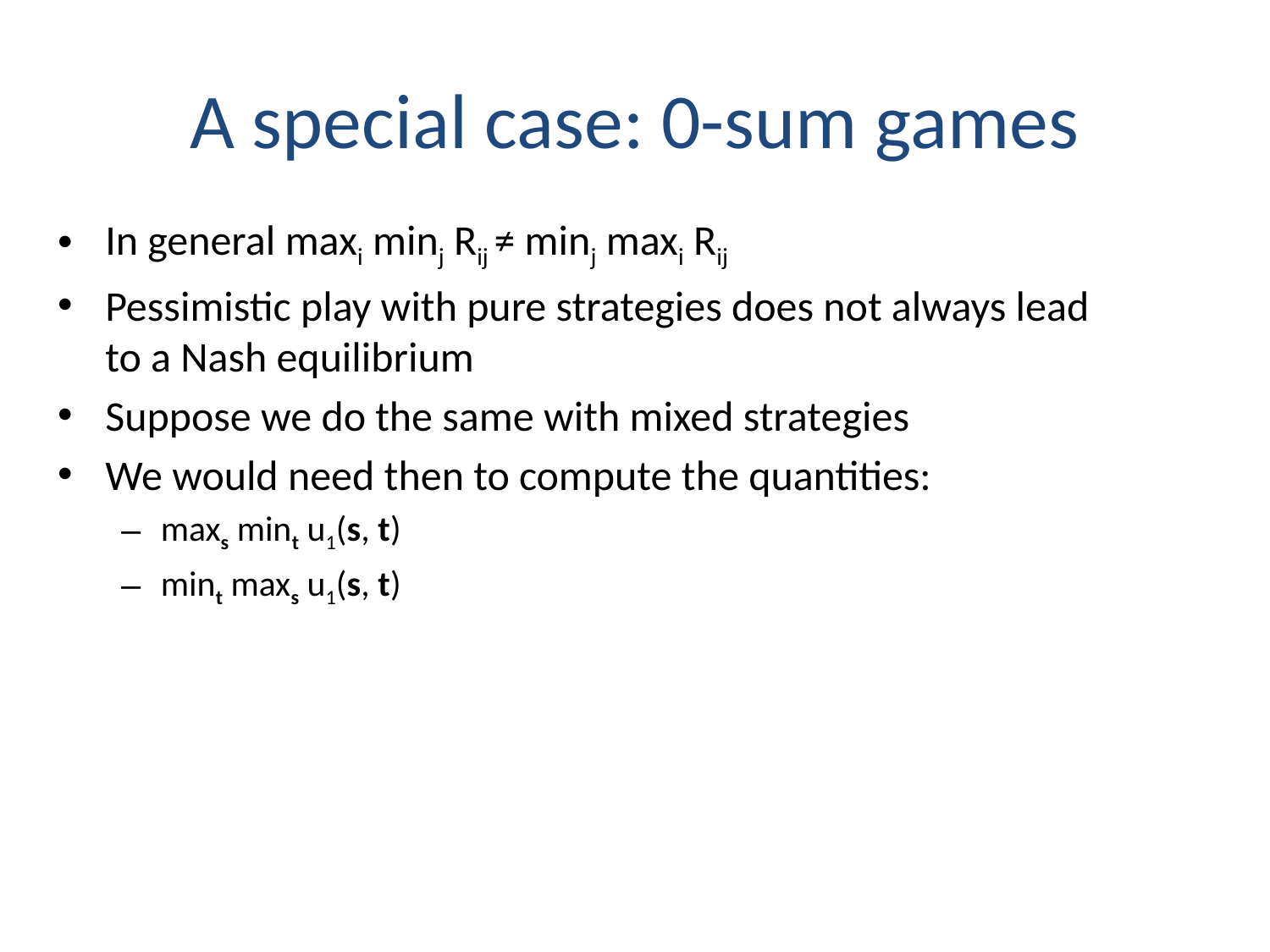

# A special case: 0-sum games
In general maxi minj Rij ≠ minj maxi Rij
Pessimistic play with pure strategies does not always lead to a Nash equilibrium
Suppose we do the same with mixed strategies
We would need then to compute the quantities:
maxs mint u1(s, t)
mint maxs u1(s, t)